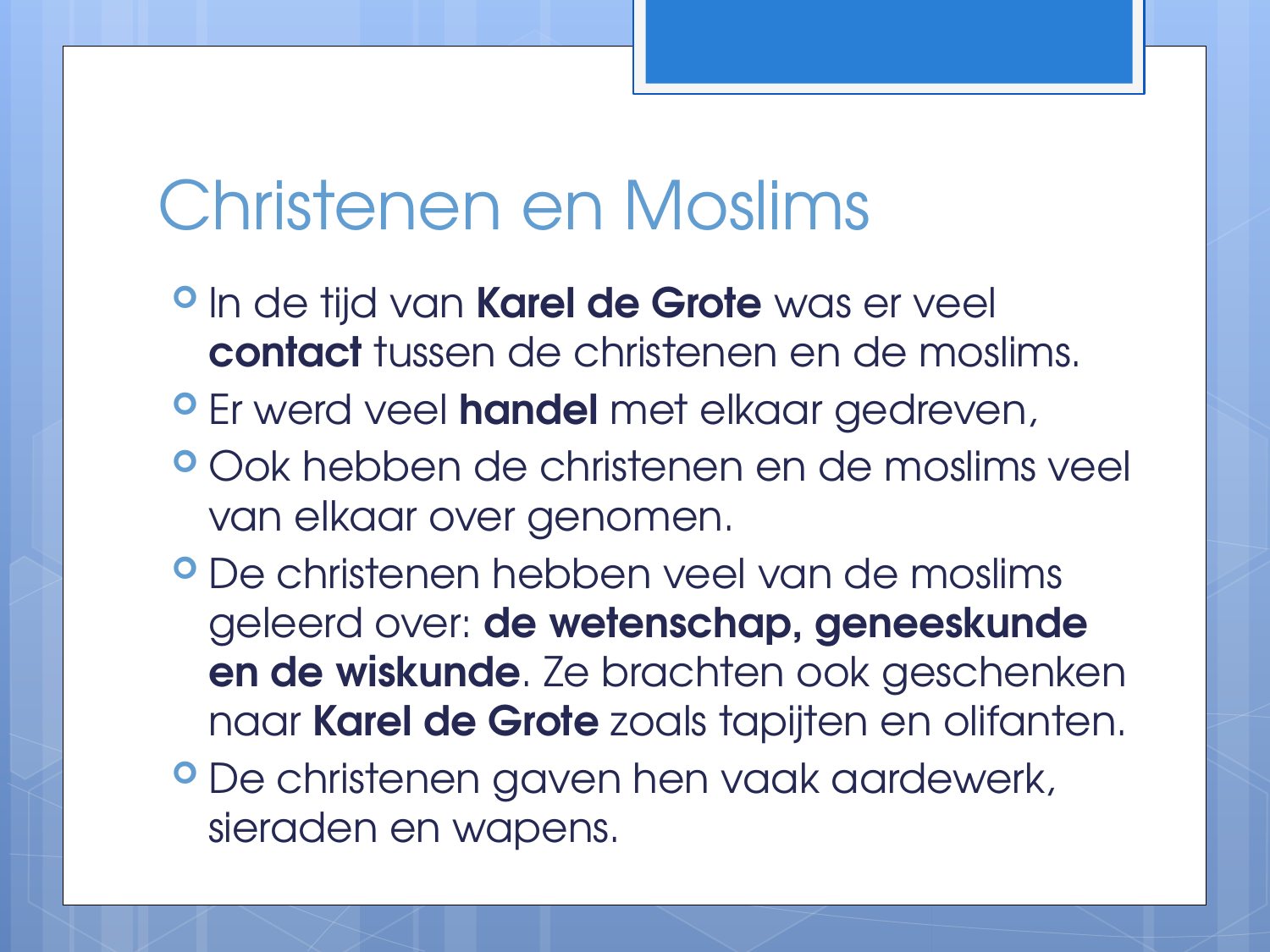

# Christenen en Moslims

In de tijd van Karel de Grote was er veel contact tussen de christenen en de moslims.
Er werd veel handel met elkaar gedreven,
Ook hebben de christenen en de moslims veel van elkaar over genomen.
De christenen hebben veel van de moslims geleerd over: de wetenschap, geneeskunde en de wiskunde. Ze brachten ook geschenken naar Karel de Grote zoals tapijten en olifanten.
De christenen gaven hen vaak aardewerk, sieraden en wapens.